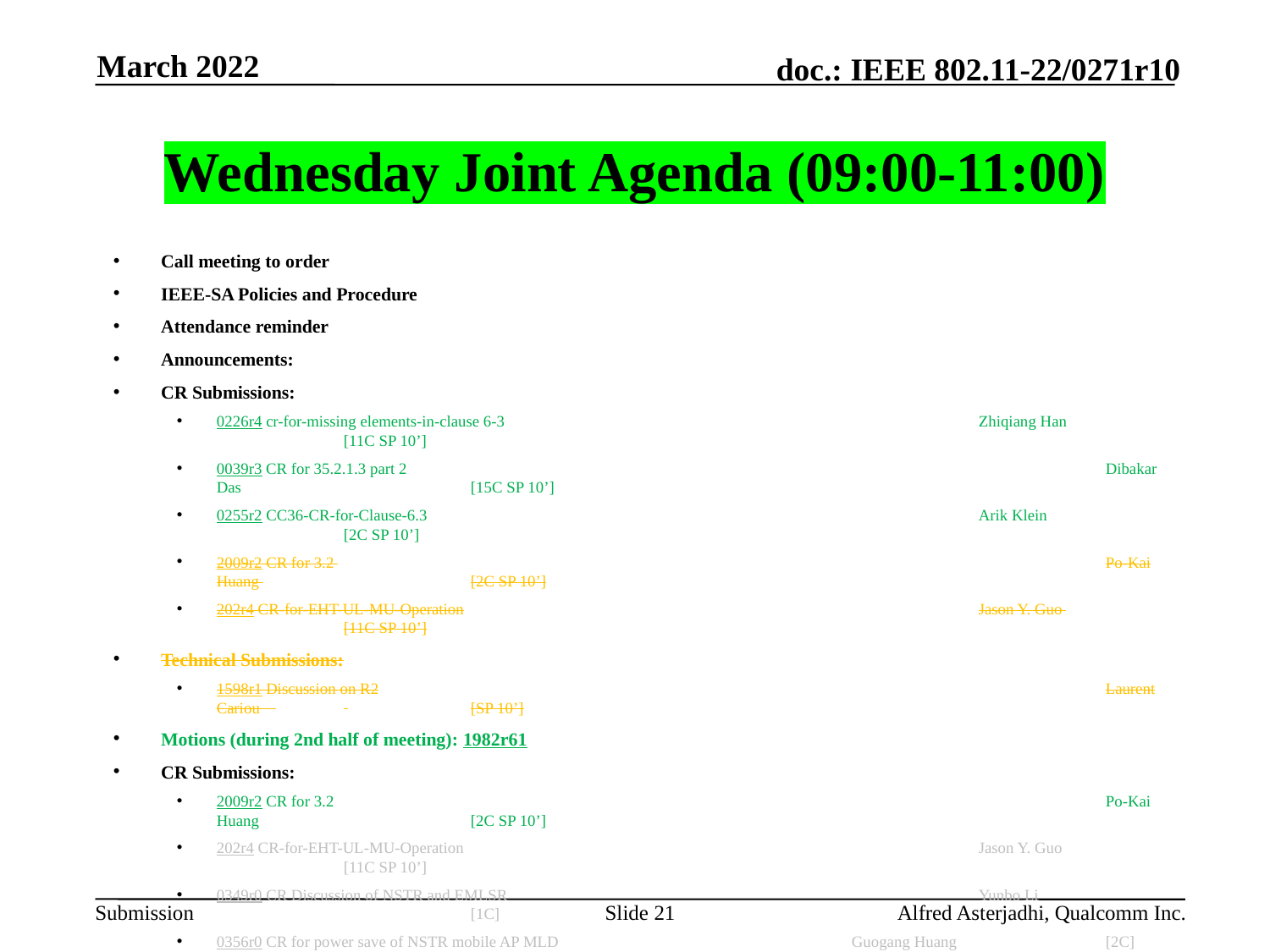

March 2022
# Wednesday Joint Agenda (09:00-11:00)
Call meeting to order
IEEE-SA Policies and Procedure
Attendance reminder
Announcements:
CR Submissions:
0226r4 cr-for-missing elements-in-clause 6-3				Zhiqiang Han      		[11C SP 10’]
0039r3 CR for 35.2.1.3 part 2						Dibakar Das 		[15C SP 10’]
0255r2 CC36-CR-for-Clause-6.3 					Arik Klein		[2C SP 10’]
2009r2 CR for 3.2 							Po-Kai Huang 		[2C SP 10’]
202r4 CR-for-EHT-UL-MU-Operation					Jason Y. Guo 		[11C SP 10’]
Technical Submissions:
1598r1 Discussion on R2						Laurent Cariou    	 	[SP 10’]
Motions (during 2nd half of meeting): 1982r61
CR Submissions:
2009r2 CR for 3.2 							Po-Kai Huang 		[2C SP 10’]
202r4 CR-for-EHT-UL-MU-Operation					Jason Y. Guo 		[11C SP 10’]
0349r0 CR Discussion of NSTR and EMLSR				Yunbo Li			[1C]
0356r0 CR for power save of NSTR mobile AP MLD			Guogang Huang  		[2C]
0331r0 Proposed Resolutions to CIDs 4517, 5573, and 6106			Osama Aboul-Magd	[3C]
0452r0 CR Trigger frame and SS					Yanjun Sun		[9C]
AoB:
Recess

Slide 21
Alfred Asterjadhi, Qualcomm Inc.